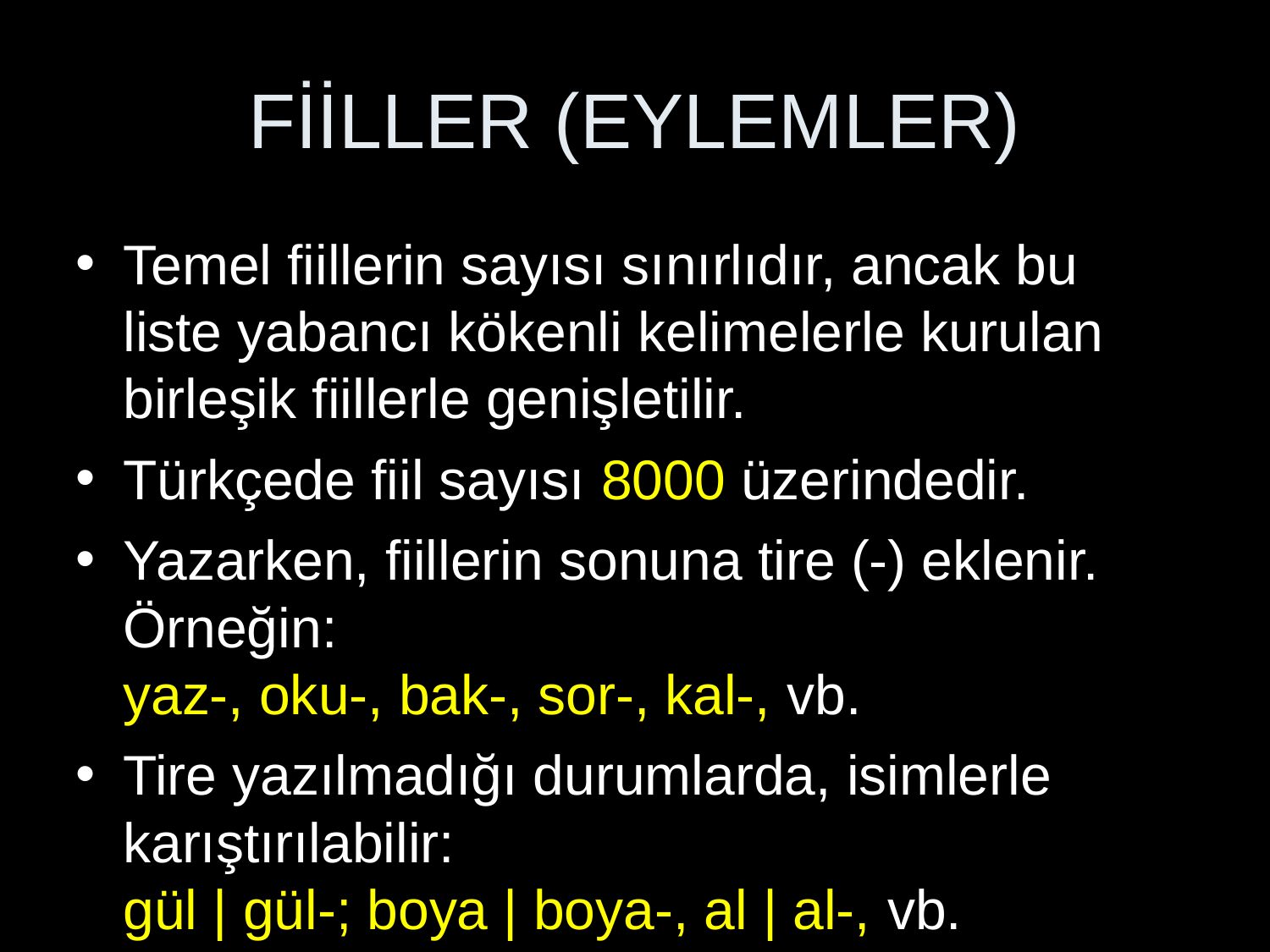

# FİİLLER (EYLEMLER)
Temel fiillerin sayısı sınırlıdır, ancak bu liste yabancı kökenli kelimelerle kurulan birleşik fiillerle genişletilir.
Türkçede fiil sayısı 8000 üzerindedir.
Yazarken, fiillerin sonuna tire (-) eklenir. Örneğin:
yaz-, oku-, bak-, sor-, kal-, vb.
Tire yazılmadığı durumlarda, isimlerle karıştırılabilir:
gül | gül-; boya | boya-, al | al-, vb.